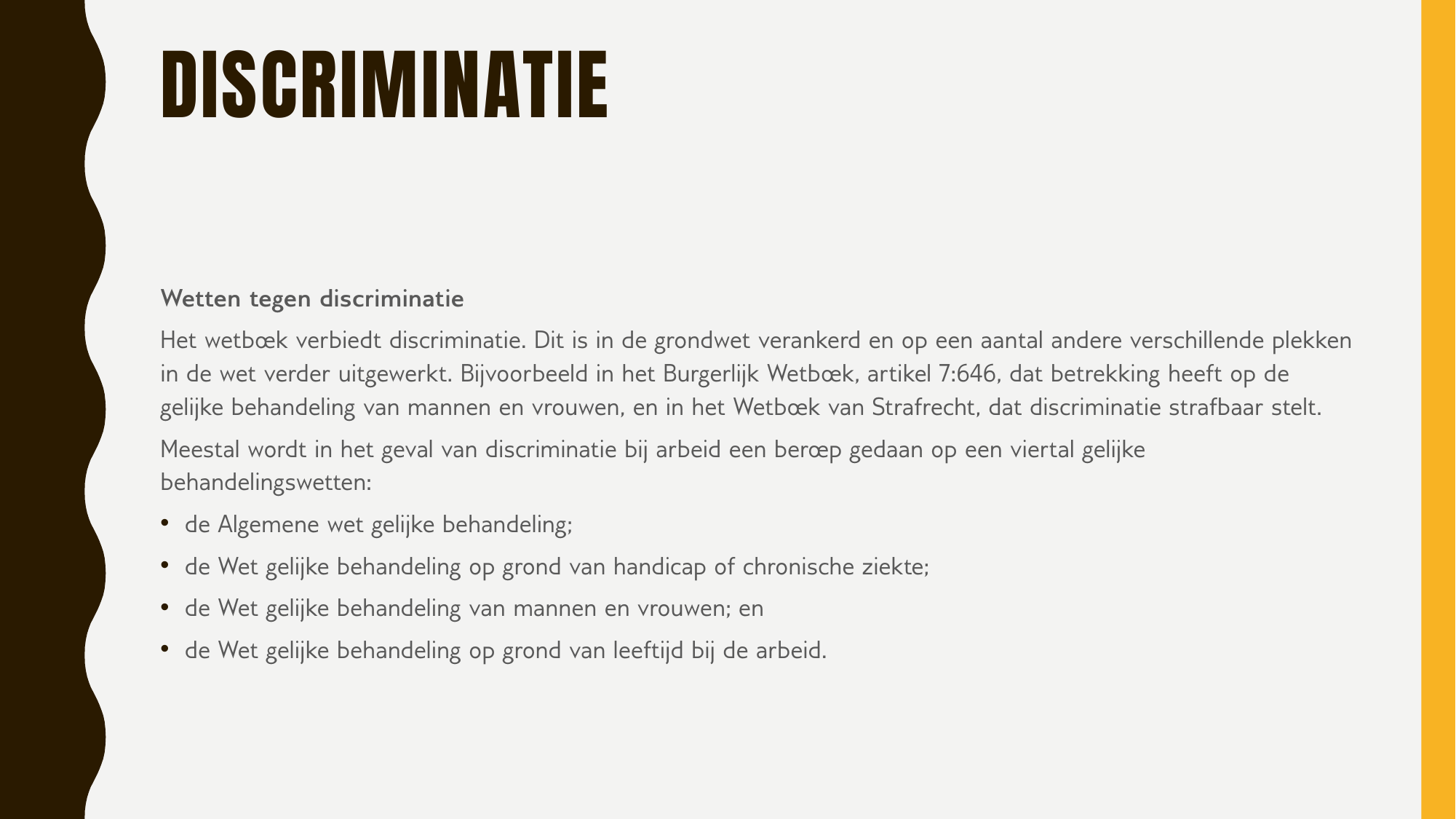

# discriminatie
Wetten tegen discriminatie
Het wetboek verbiedt discriminatie. Dit is in de grondwet verankerd en op een aantal andere verschillende plekken in de wet verder uitgewerkt. Bijvoorbeeld in het Burgerlijk Wetboek, artikel 7:646, dat betrekking heeft op de gelijke behandeling van mannen en vrouwen, en in het Wetboek van Strafrecht, dat discriminatie strafbaar stelt.
Meestal wordt in het geval van discriminatie bij arbeid een beroep gedaan op een viertal gelijke behandelingswetten:
de Algemene wet gelijke behandeling;
de Wet gelijke behandeling op grond van handicap of chronische ziekte;
de Wet gelijke behandeling van mannen en vrouwen; en
de Wet gelijke behandeling op grond van leeftijd bij de arbeid.